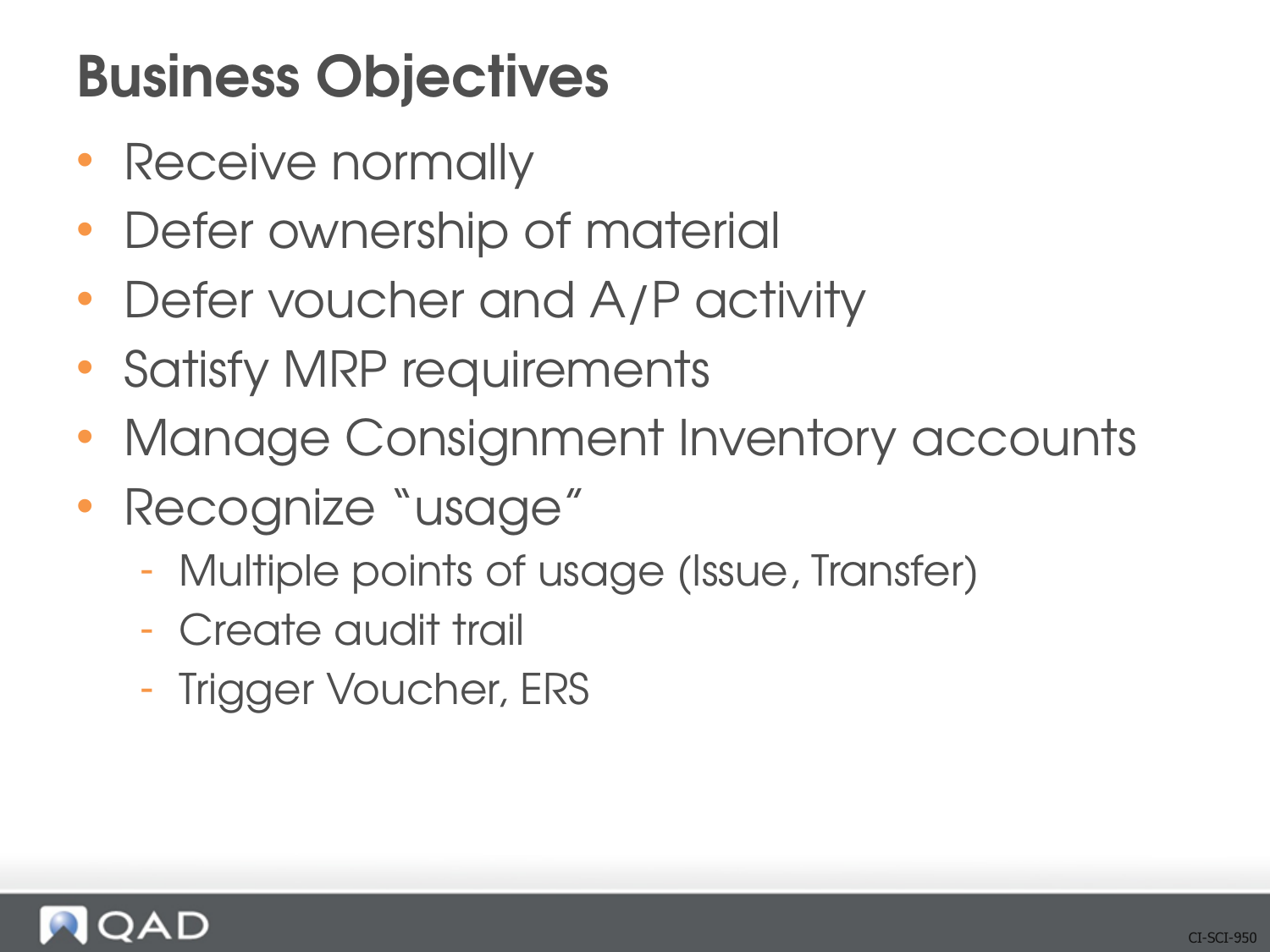

# Business Objectives
Receive normally
Defer ownership of material
Defer voucher and A/P activity
Satisfy MRP requirements
Manage Consignment Inventory accounts
Recognize “usage”
Multiple points of usage (Issue, Transfer)
Create audit trail
Trigger Voucher, ERS

CI-SCI-950